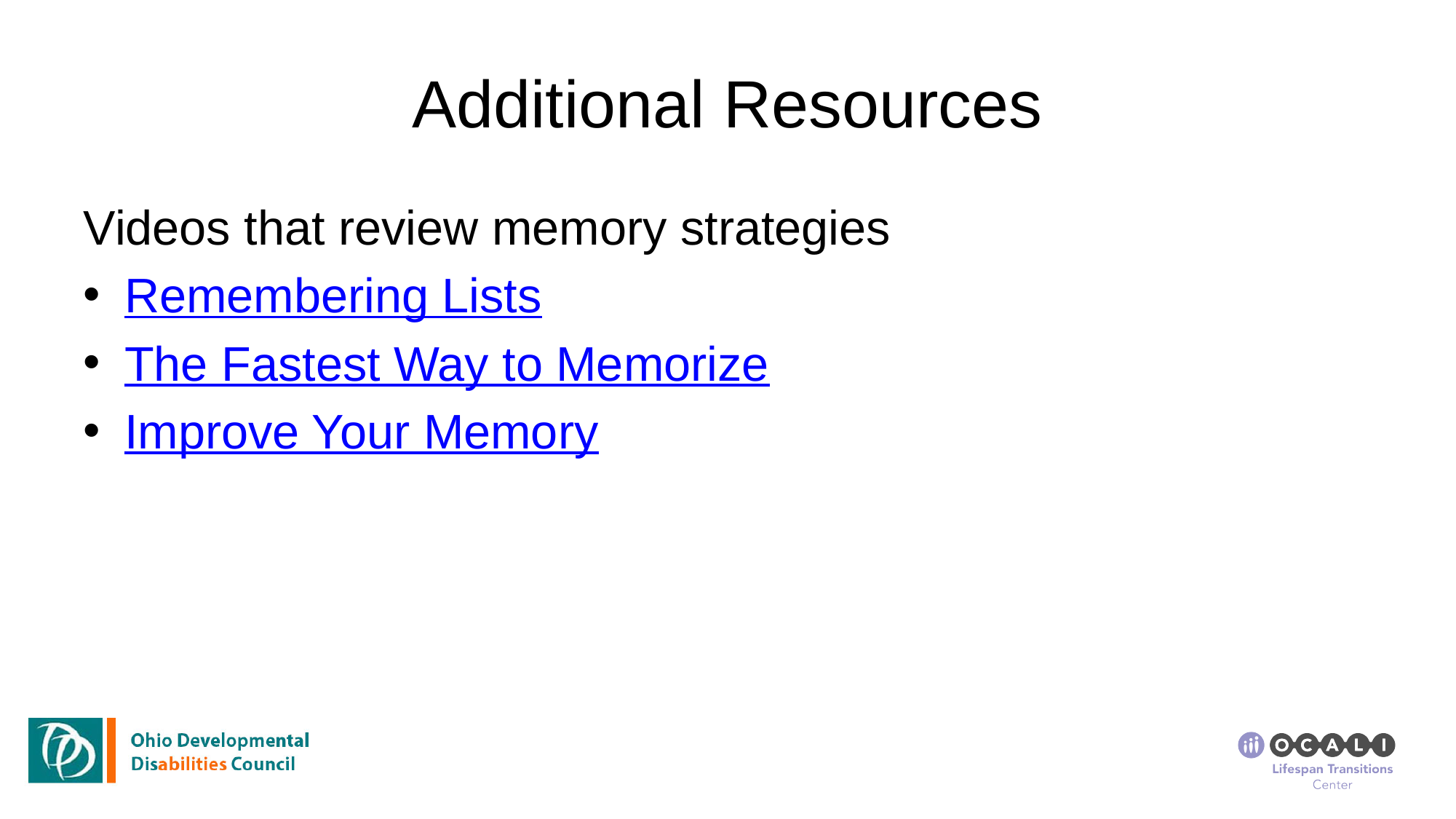

# Additional Resources
Videos that review memory strategies
Remembering Lists
The Fastest Way to Memorize
Improve Your Memory